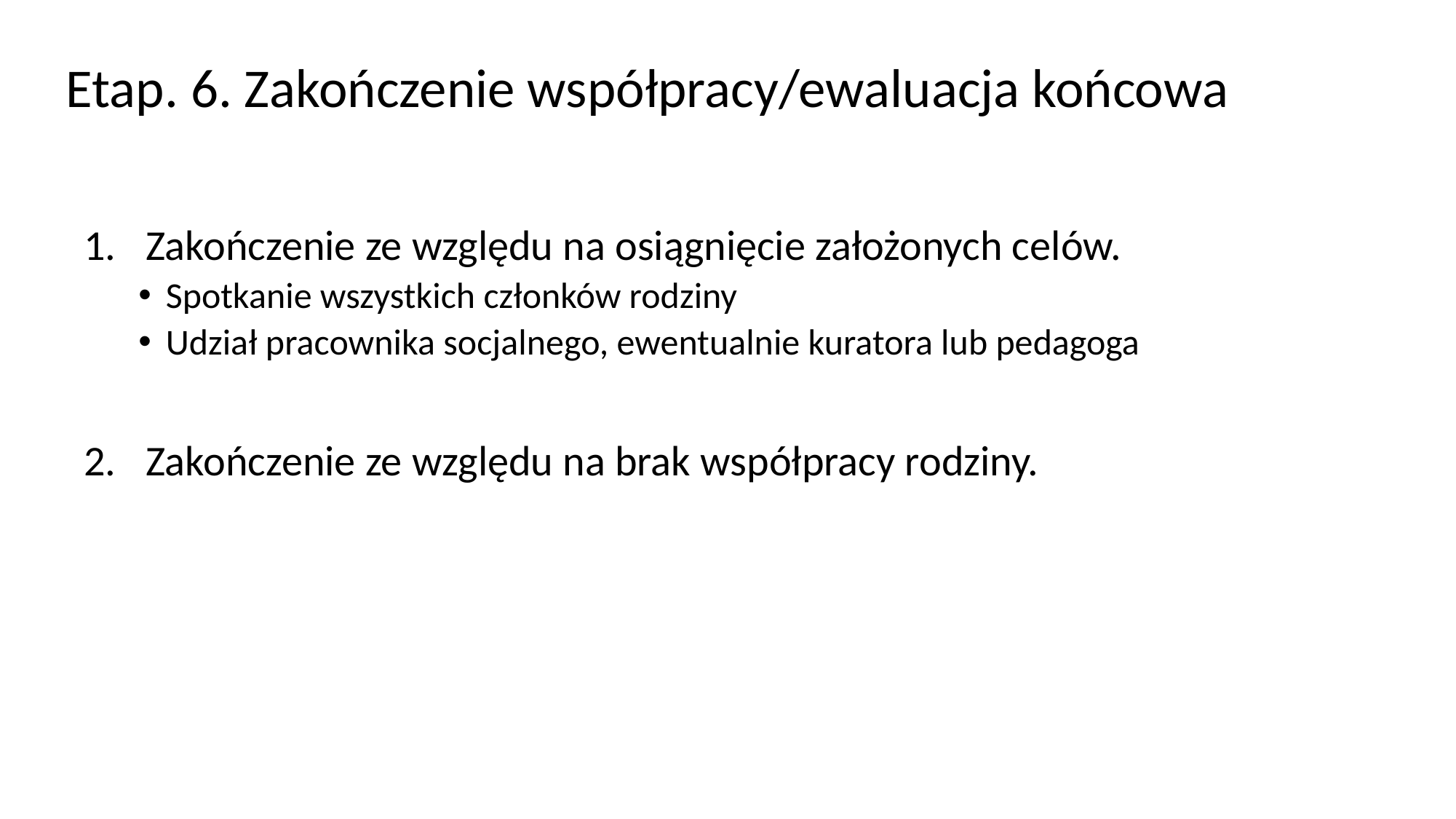

# Etap. 6. Zakończenie współpracy/ewaluacja końcowa
Zakończenie ze względu na osiągnięcie założonych celów.
Spotkanie wszystkich członków rodziny
Udział pracownika socjalnego, ewentualnie kuratora lub pedagoga

Zakończenie ze względu na brak współpracy rodziny.